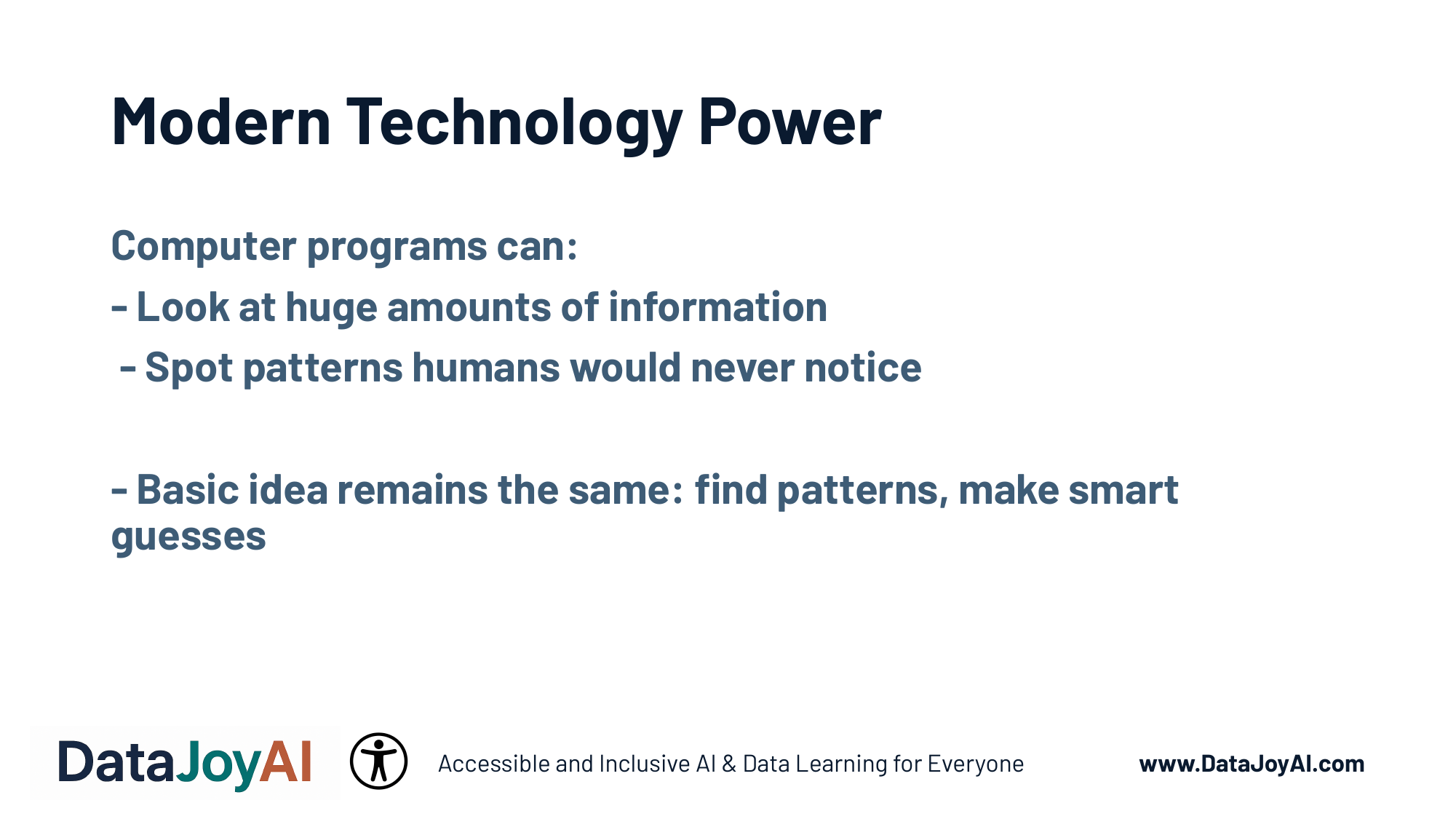

# Modern Technology Power
Computer programs can:
- Look at huge amounts of information
 - Spot patterns humans would never notice

- Basic idea remains the same: find patterns, make smart guesses